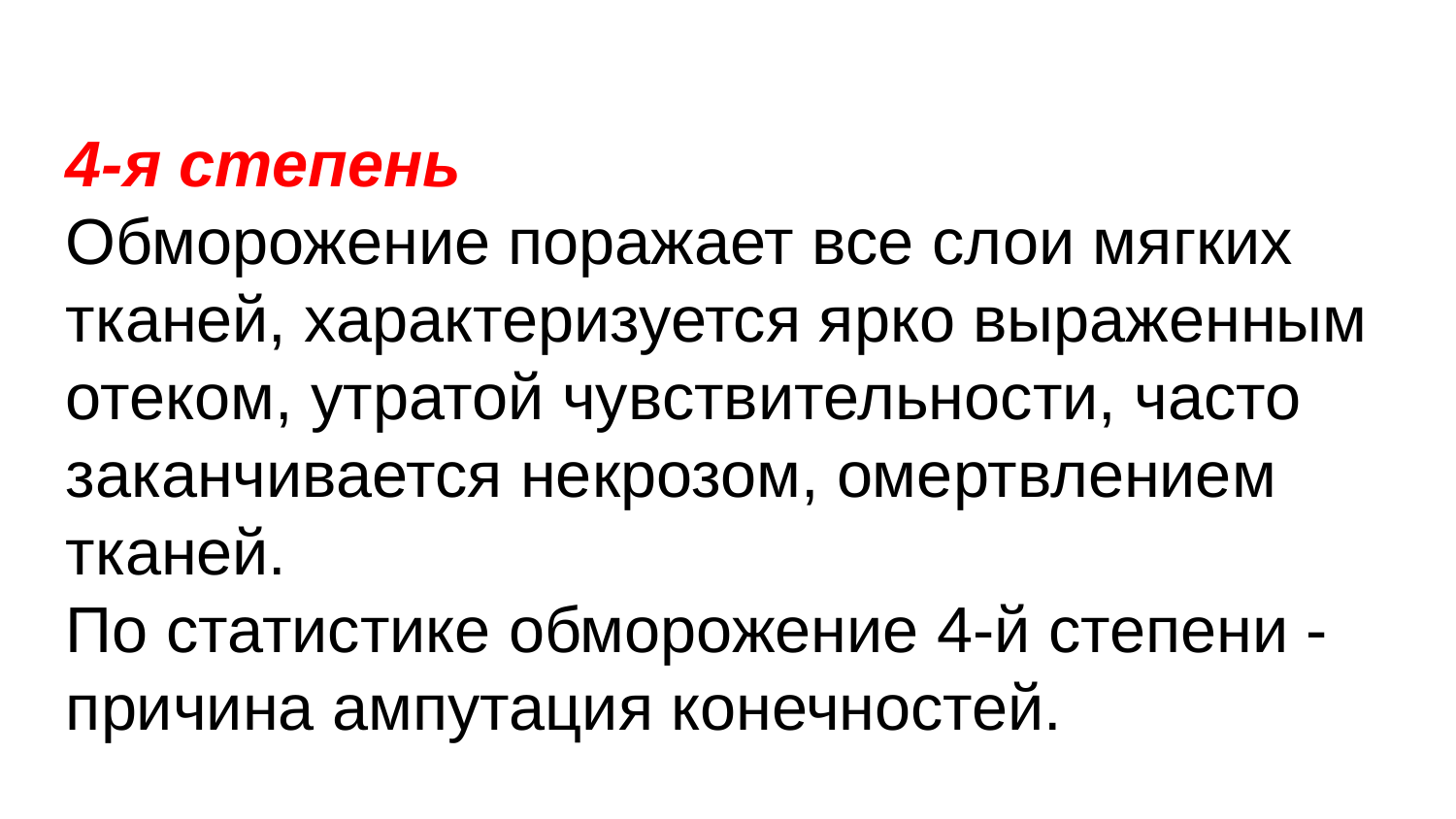

4-я степень
Обморожение поражает все слои мягких тканей, характеризуется ярко выраженным отеком, утратой чувствительности, часто заканчивается некрозом, омертвлением тканей.
По статистике обморожение 4-й степени - причина ампутация конечностей.